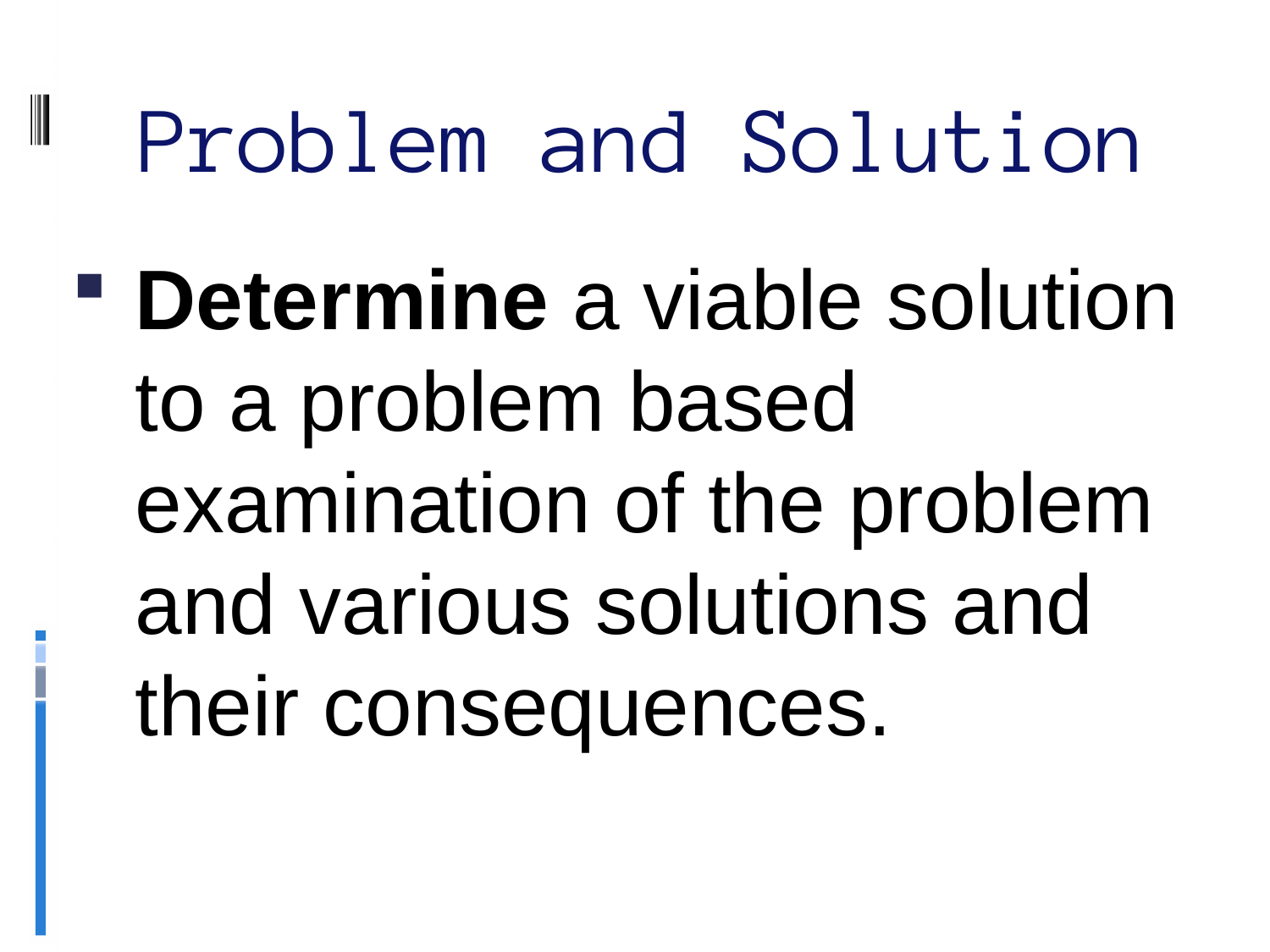

# Problem and Solution
Determine a viable solution to a problem based examination of the problem and various solutions and their consequences.